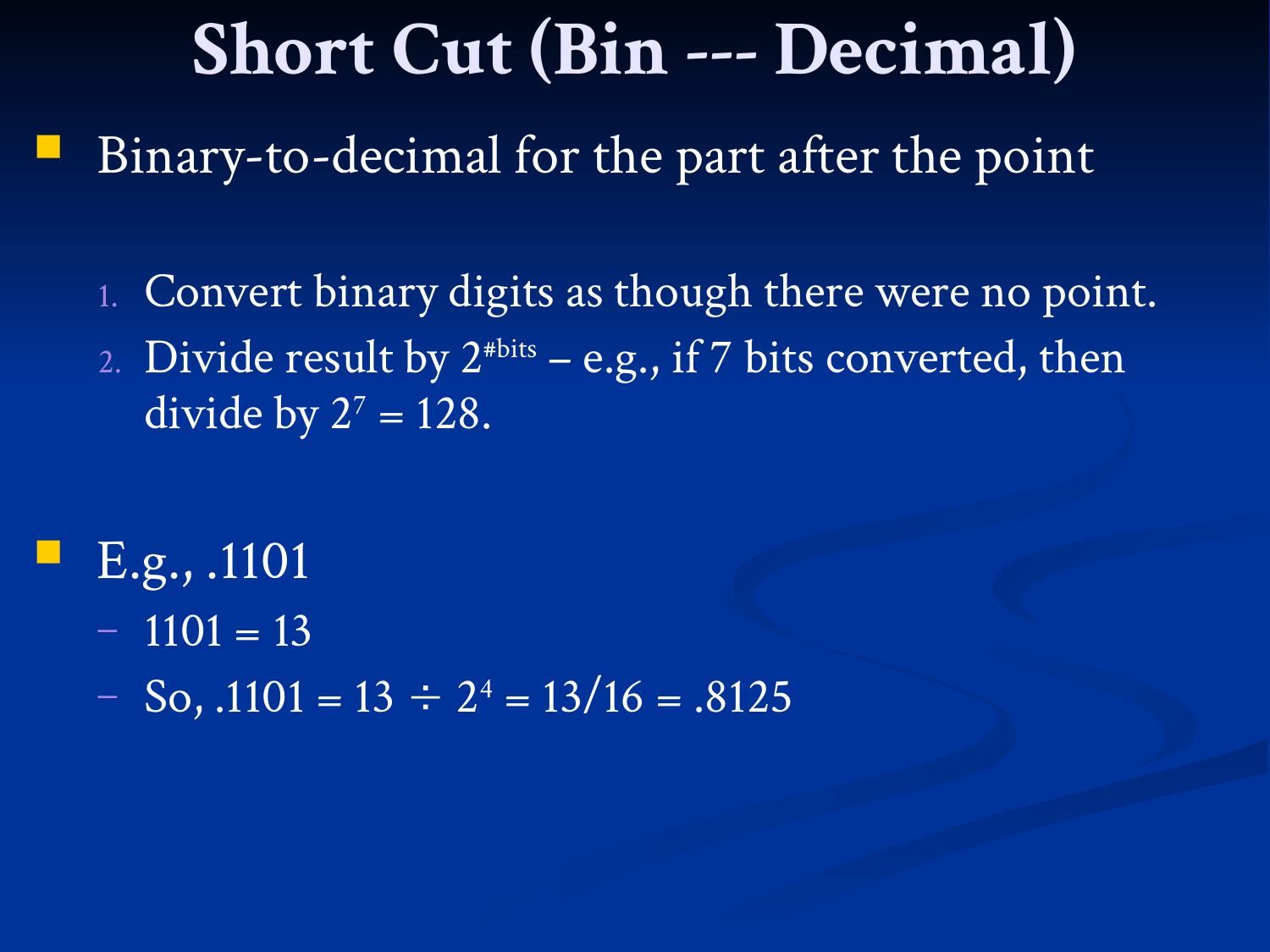

# Short Cut (Bin --- Decimal)
Binary-to-decimal for the part after the point

Convert binary digits as though there were no point.
Divide result by 2#bits – e.g., if 7 bits converted, then divide by 27 = 128.

E.g., .1101
1101 = 13
So, .1101 = 13 ÷ 24 = 13/16 = .8125